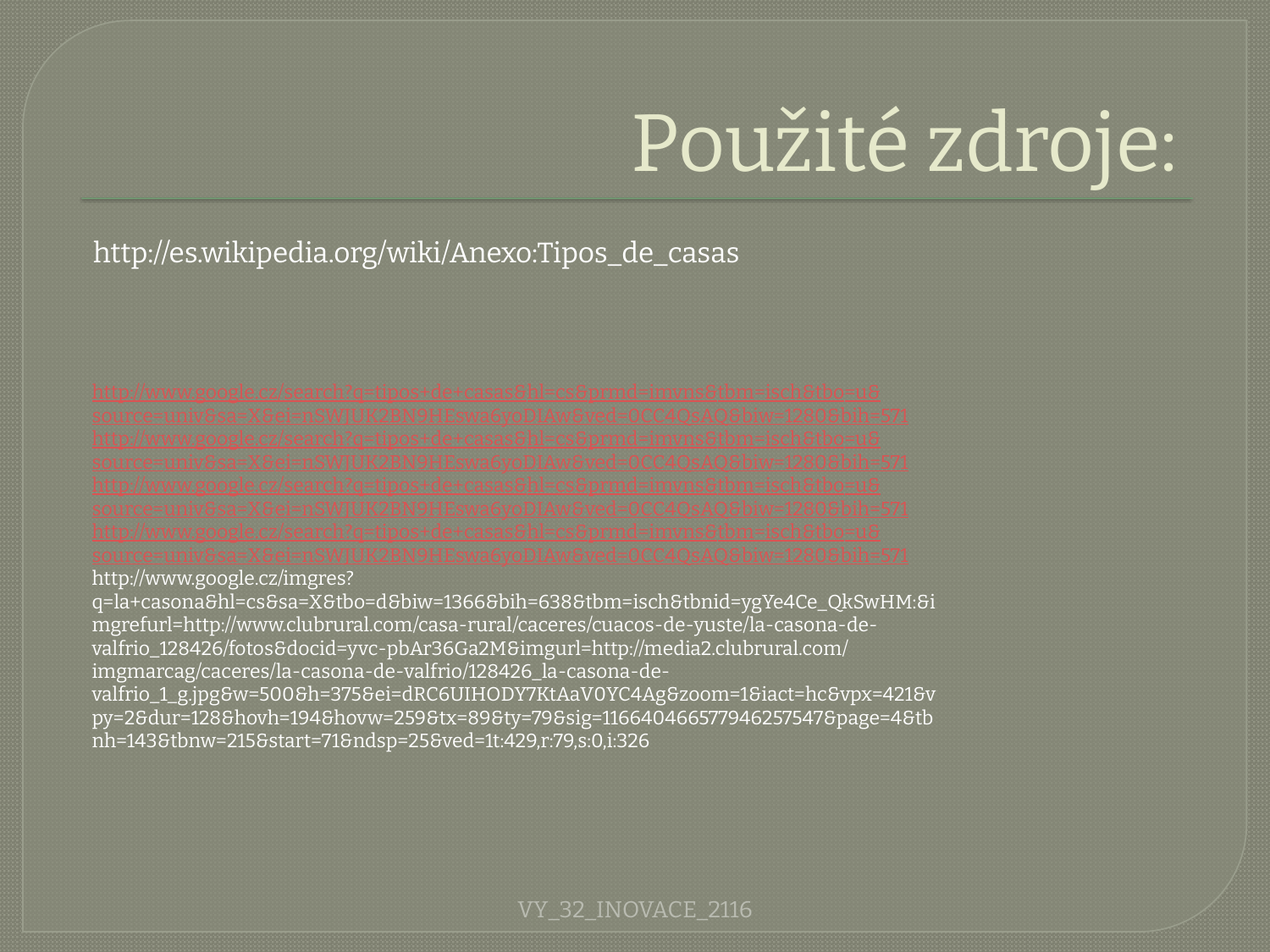

# Použité zdroje:
   http://es.wikipedia.org/wiki/Anexo:Tipos_de_casas

http://www.google.cz/search?q=tipos+de+casas&hl=cs&prmd=imvns&tbm=isch&tbo=u&source=univ&sa=X&ei=nSWJUK2BN9HEswa6yoDIAw&ved=0CC4QsAQ&biw=1280&bih=571
http://www.google.cz/search?q=tipos+de+casas&hl=cs&prmd=imvns&tbm=isch&tbo=u&source=univ&sa=X&ei=nSWJUK2BN9HEswa6yoDIAw&ved=0CC4QsAQ&biw=1280&bih=571
http://www.google.cz/search?q=tipos+de+casas&hl=cs&prmd=imvns&tbm=isch&tbo=u&source=univ&sa=X&ei=nSWJUK2BN9HEswa6yoDIAw&ved=0CC4QsAQ&biw=1280&bih=571
http://www.google.cz/search?q=tipos+de+casas&hl=cs&prmd=imvns&tbm=isch&tbo=u&source=univ&sa=X&ei=nSWJUK2BN9HEswa6yoDIAw&ved=0CC4QsAQ&biw=1280&bih=571
http://www.google.cz/imgres?q=la+casona&hl=cs&sa=X&tbo=d&biw=1366&bih=638&tbm=isch&tbnid=ygYe4Ce_QkSwHM:&imgrefurl=http://www.clubrural.com/casa-rural/caceres/cuacos-de-yuste/la-casona-de-valfrio_128426/fotos&docid=yvc-pbAr36Ga2M&imgurl=http://media2.clubrural.com/imgmarcag/caceres/la-casona-de-valfrio/128426_la-casona-de-valfrio_1_g.jpg&w=500&h=375&ei=dRC6UIHODY7KtAaV0YC4Ag&zoom=1&iact=hc&vpx=421&vpy=2&dur=128&hovh=194&hovw=259&tx=89&ty=79&sig=116640466577946257547&page=4&tbnh=143&tbnw=215&start=71&ndsp=25&ved=1t:429,r:79,s:0,i:326

VY_32_INOVACE_2116